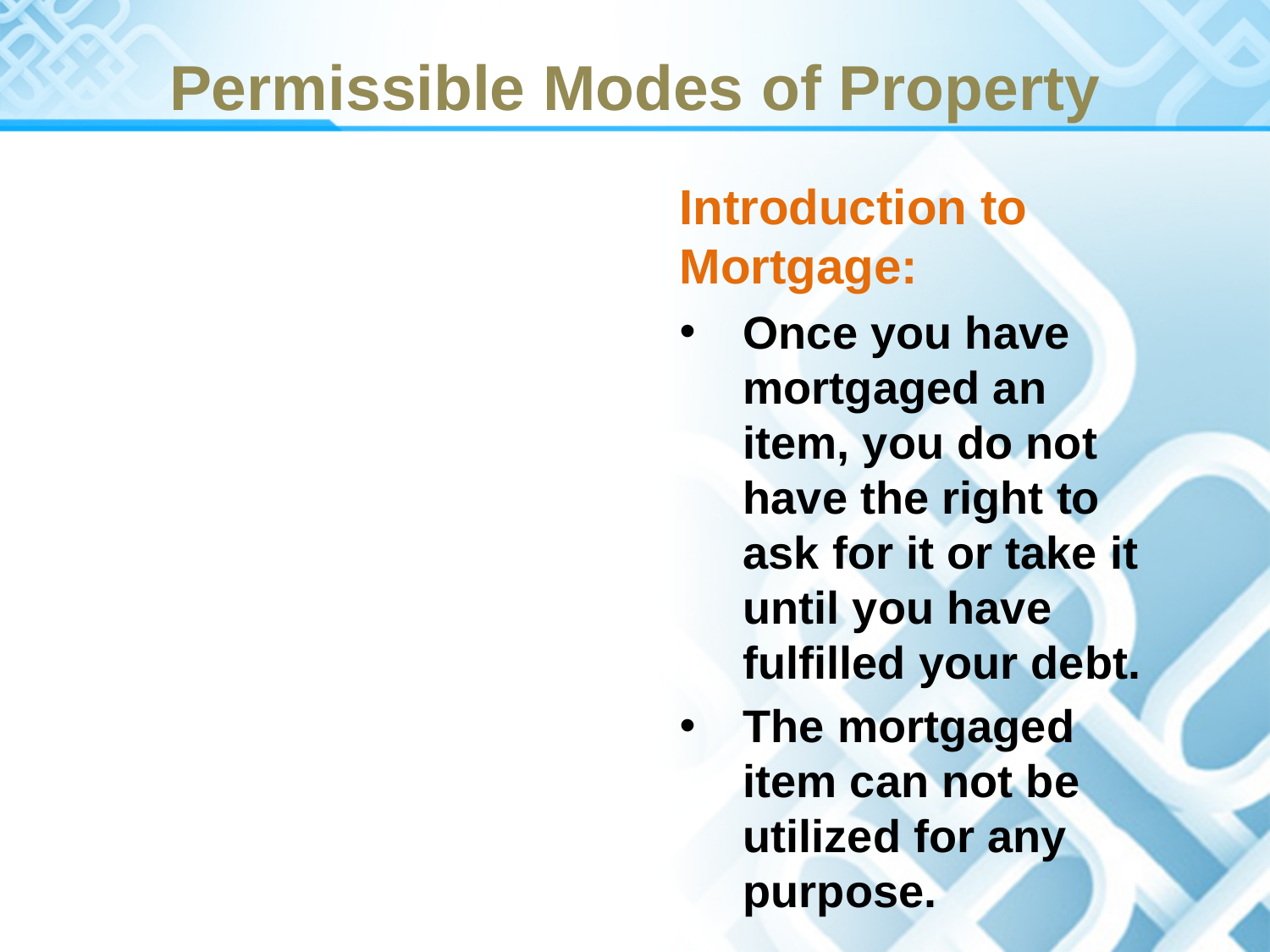

Permissible Modes of Property
Introduction to Mortgage:
Once you have mortgaged an item, you do not have the right to ask for it or take it until you have fulfilled your debt.
The mortgaged item can not be utilized for any purpose.